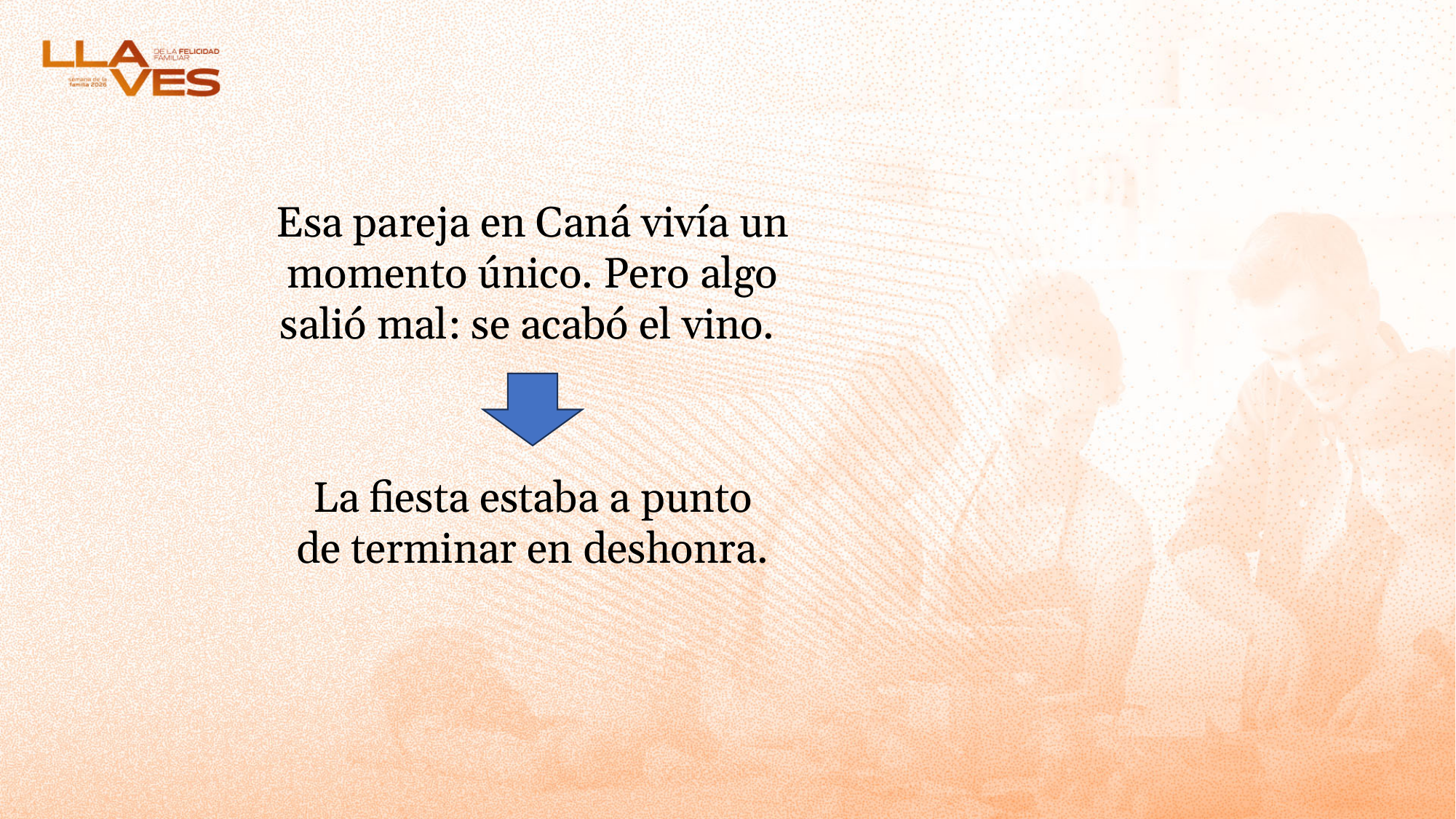

Esa pareja en Caná vivía un momento único. Pero algo salió mal: se acabó el vino.

La fiesta estaba a punto de terminar en deshonra.